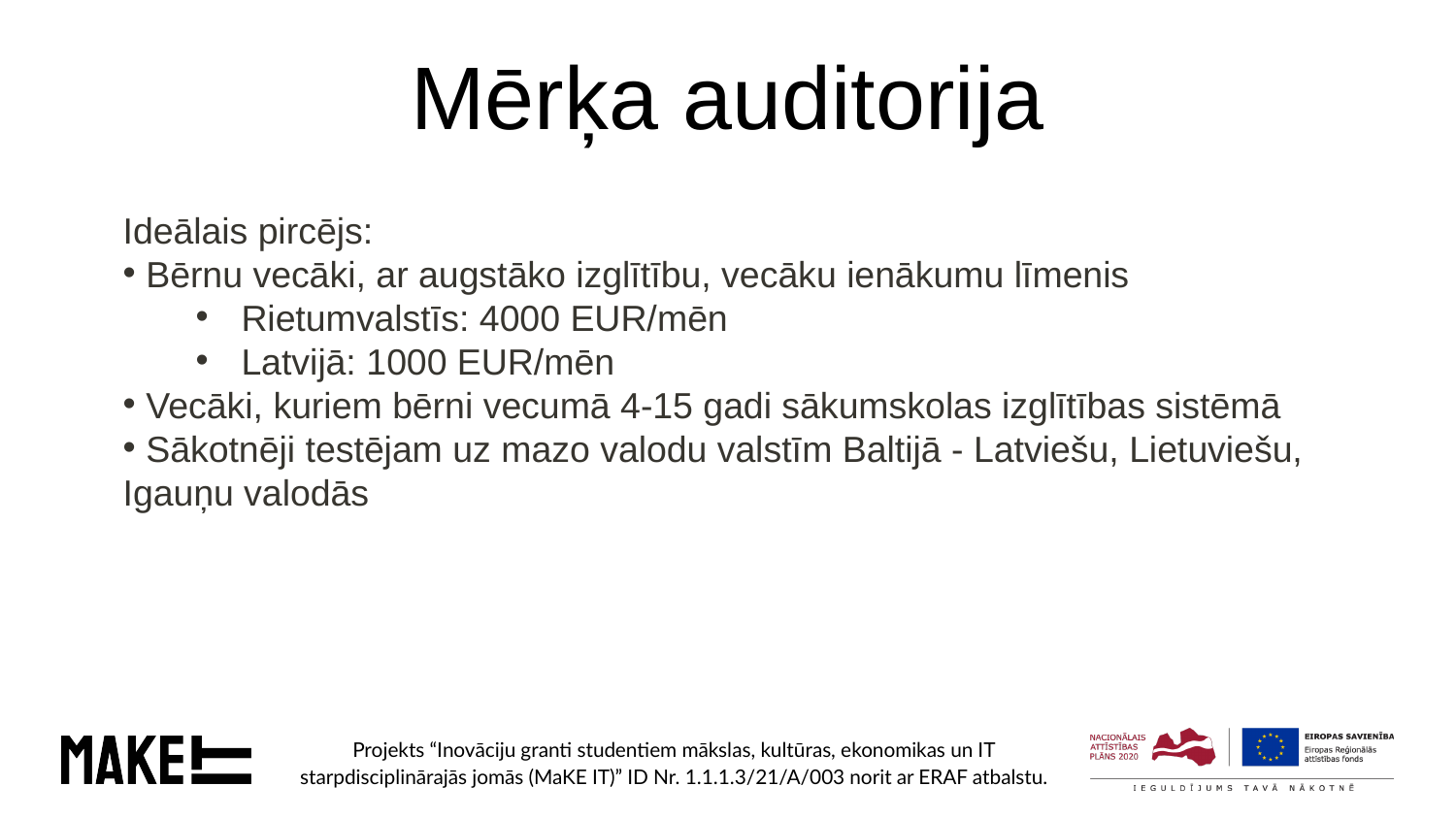

# Mērķa auditorija
Par projektu īsumā
Ideālais pircējs:
 Bērnu vecāki, ar augstāko izglītību, vecāku ienākumu līmenis
Rietumvalstīs: 4000 EUR/mēn
Latvijā: 1000 EUR/mēn
 Vecāki, kuriem bērni vecumā 4-15 gadi sākumskolas izglītības sistēmā
 Sākotnēji testējam uz mazo valodu valstīm Baltijā - Latviešu, Lietuviešu, Igauņu valodās